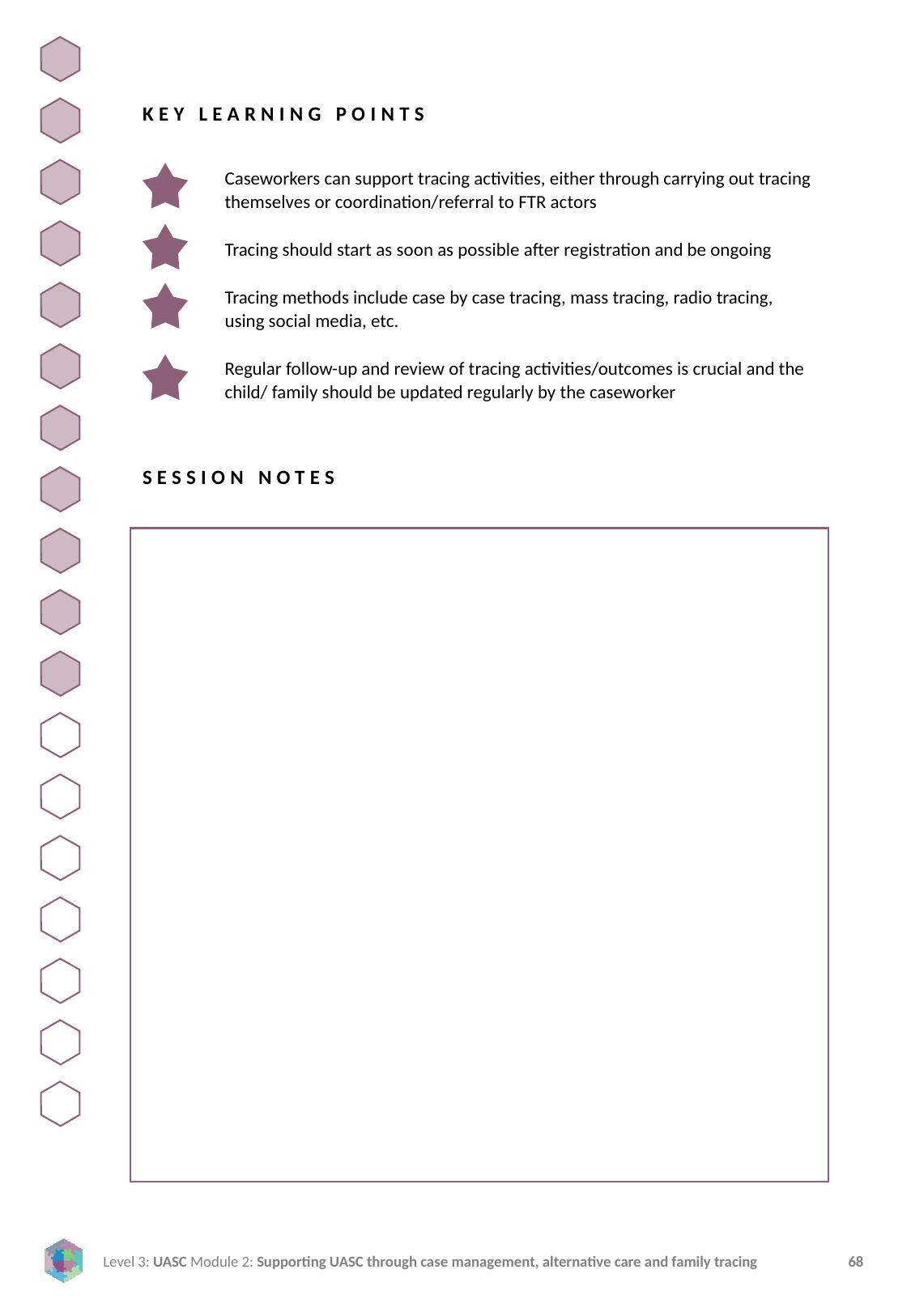

KEY LEARNING POINTS

Caseworkers can support tracing activities, either through carrying out tracing themselves or coordination/referral to FTR actors

Tracing should start as soon as possible after registration and be ongoing

Tracing methods include case by case tracing, mass tracing, radio tracing, using social media, etc.

Regular follow-up and review of tracing activities/outcomes is crucial and the child/ family should be updated regularly by the caseworker

SESSION NOTES